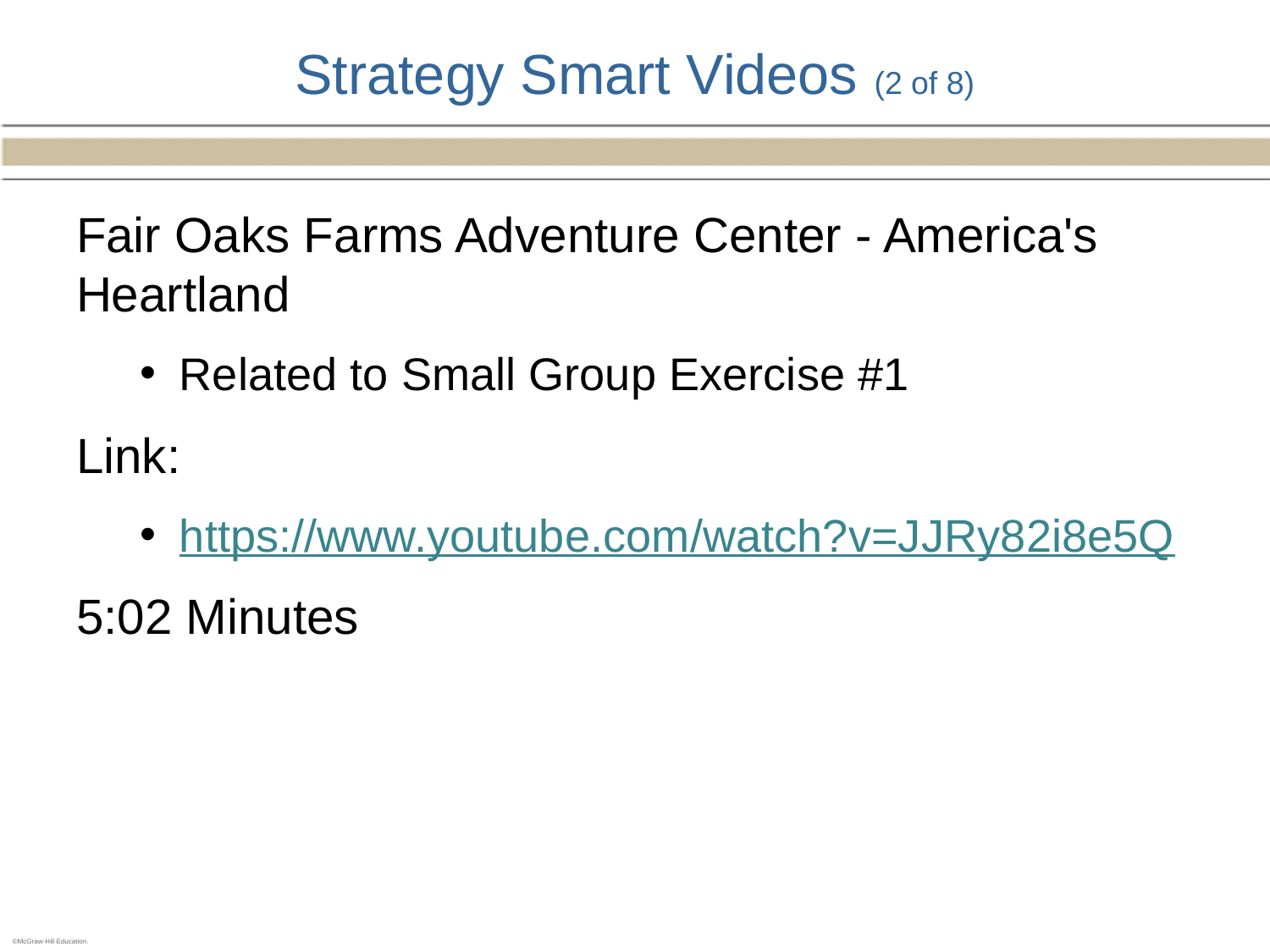

# Strategy Smart Videos (2 of 8)
Fair Oaks Farms Adventure Center - America's Heartland
Related to Small Group Exercise #1
Link:
https://www.youtube.com/watch?v=JJRy82i8e5Q
5:02 Minutes